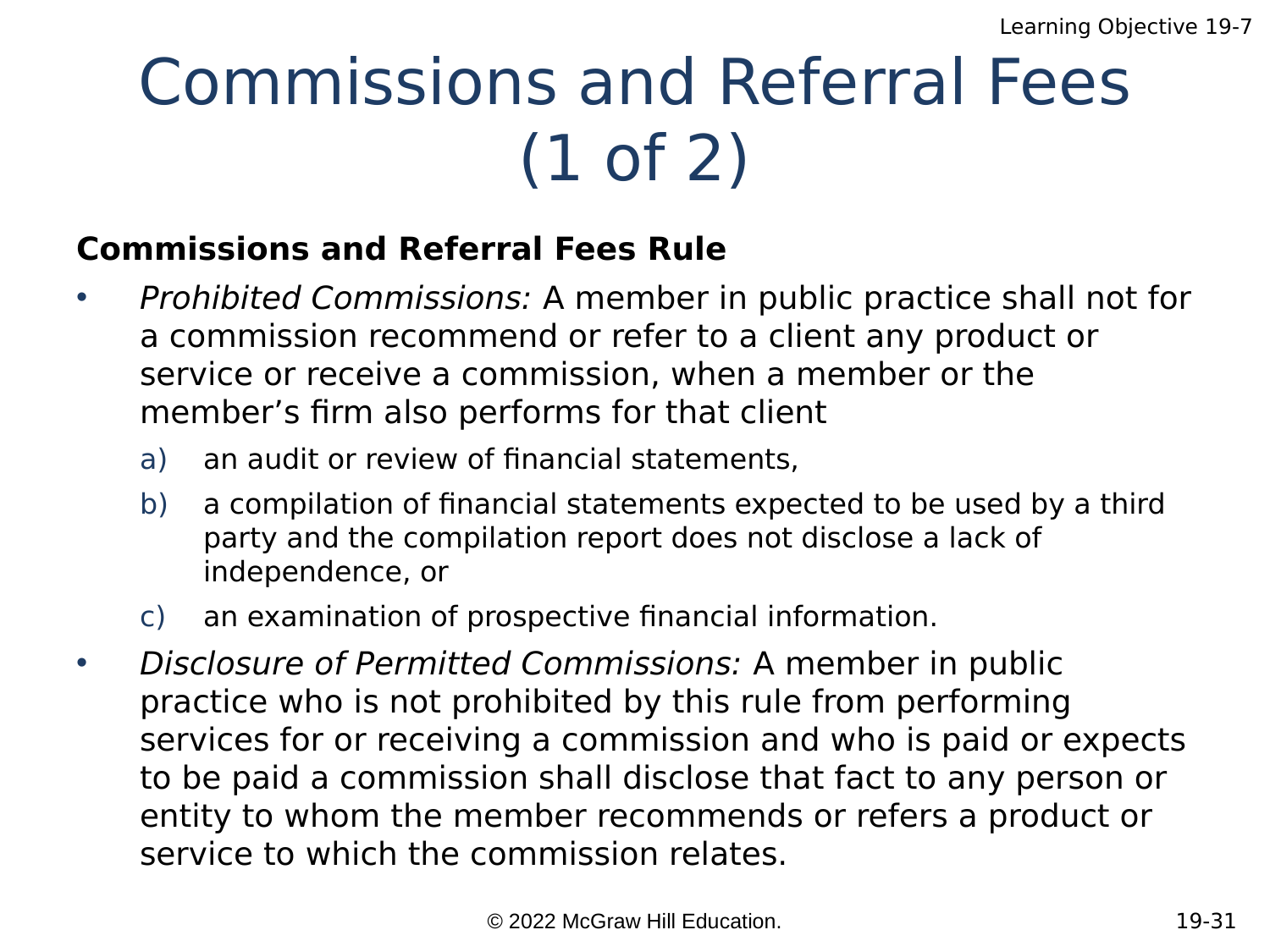

Learning Objective 19-7
# Commissions and Referral Fees (1 of 2)
Commissions and Referral Fees Rule
Prohibited Commissions: A member in public practice shall not for a commission recommend or refer to a client any product or service or receive a commission, when a member or the member’s firm also performs for that client
an audit or review of financial statements,
a compilation of financial statements expected to be used by a third party and the compilation report does not disclose a lack of independence, or
an examination of prospective financial information.
Disclosure of Permitted Commissions: A member in public practice who is not prohibited by this rule from performing services for or receiving a commission and who is paid or expects to be paid a commission shall disclose that fact to any person or entity to whom the member recommends or refers a product or service to which the commission relates.